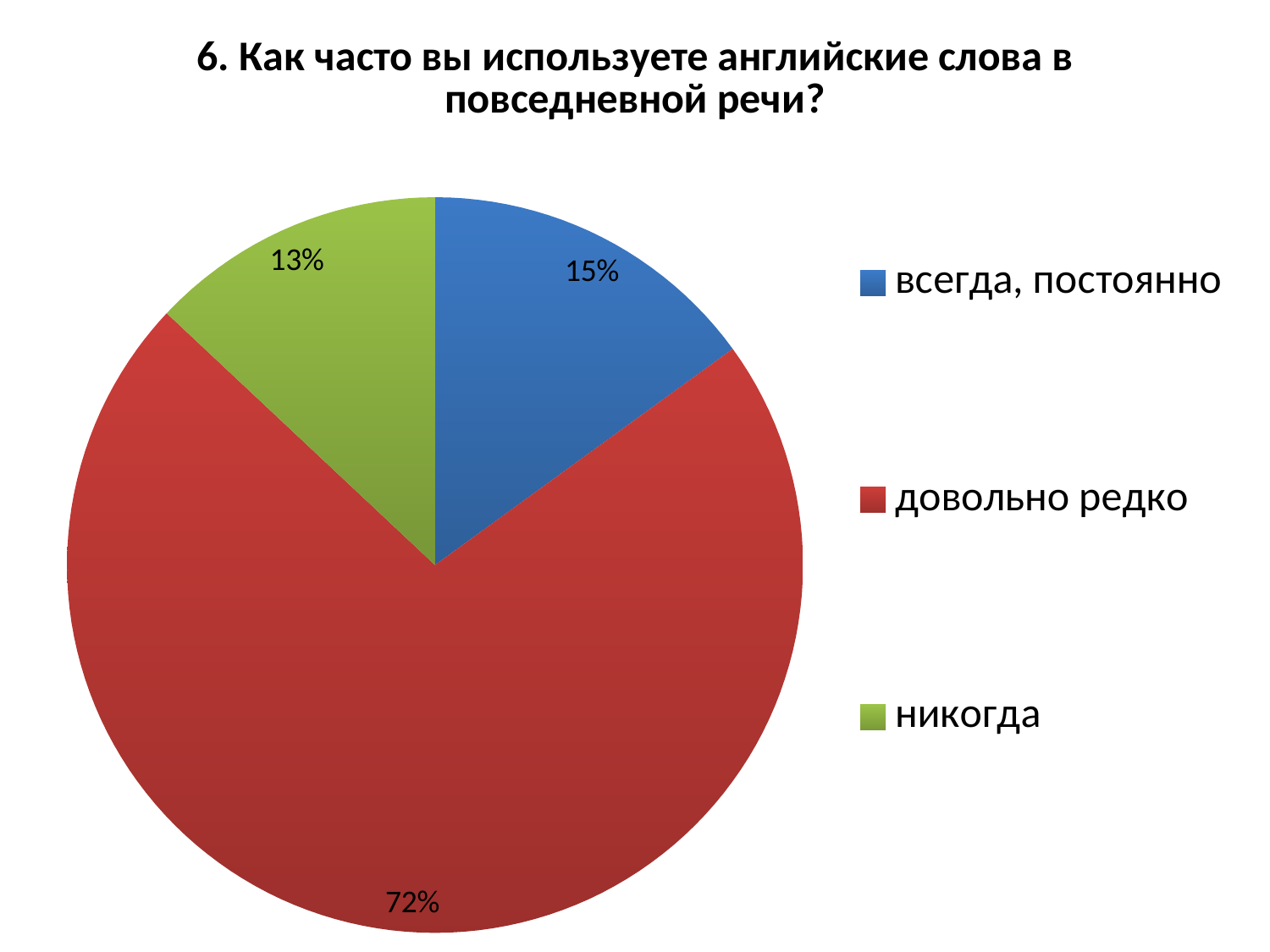

### Chart: 6. Как часто вы используете английские слова в повседневной речи?

| Category | 6. Как часто вы используете английские слова в повседневной р
ечи?
 |
|---|---|
| всегда, постоянно
 | 0.15000000000000002 |
| довольно редко
 | 0.7200000000000001 |
| никогда
 | 0.13 |
#